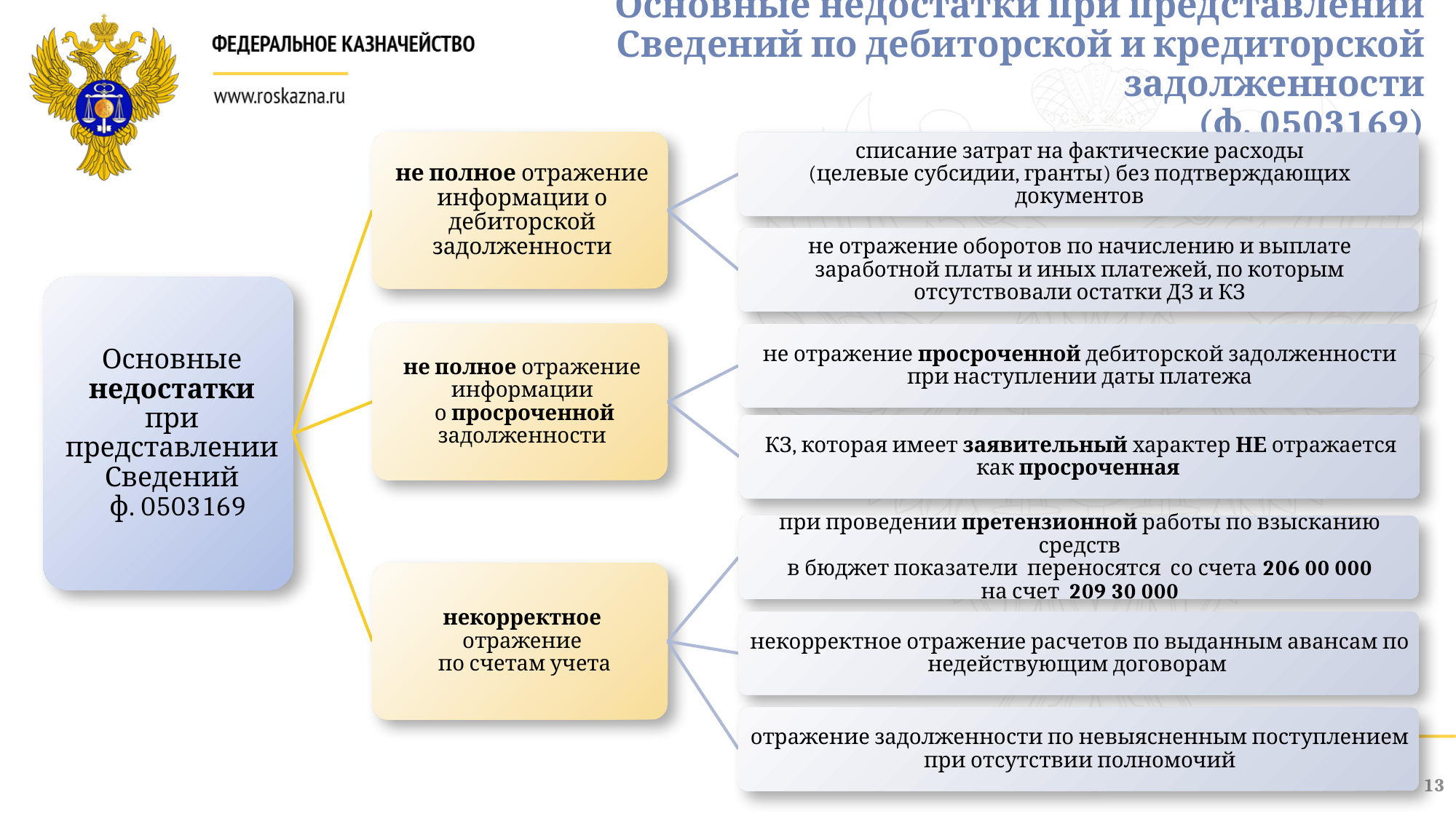

Основные недостатки при представлении Сведений по дебиторской и кредиторской задолженности
 (ф. 0503169)
Основные недостатки при представлении
Сведений
  ф. 0503169

не полное отражение информации о дебиторской задолженности

списание затрат на фактические расходы
(целевые субсидии, гранты) без подтверждающих документов

не отражение оборотов по начислению и выплате заработной платы и иных платежей, по которым отсутствовали остатки ДЗ и КЗ

не полное отражение информации
 о просроченной задолженности

не отражение просроченной дебиторской задолженности при наступлении даты платежа

КЗ, которая имеет заявительный характер НЕ отражается как просроченная

некорректное отражение
 по счетам учета

при проведении претензионной работы по взысканию средств
 в бюджет показатели  переносятся  со счета 206 00 000
на счет  209 30 000

некорректное отражение расчетов по выданным авансам по недействующим договорам

отражение задолженности по невыясненным поступлением при отсутствии полномочий
13